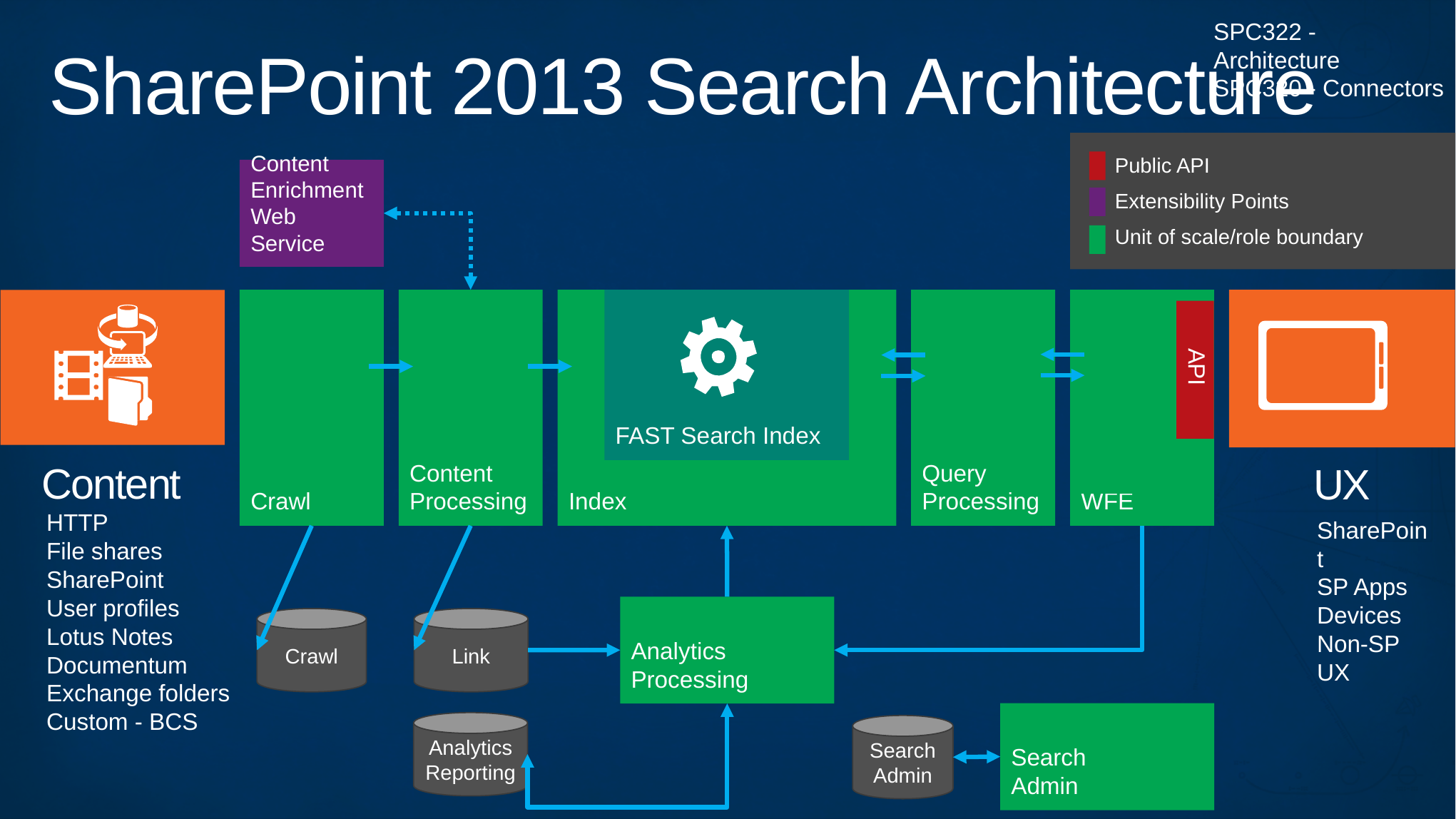

SPC322 - Architecture
SPC320 - Connectors
# SharePoint 2013 Search Architecture

Public API

Content
Enrichment
Web Service
Extensibility Points

Unit of scale/role boundary

FAST Search Index

UX
Crawl
Content
Processing
Index
Query
Processing
WFE

Content
API

HTTP
File shares
SharePoint
User profiles
Lotus Notes
Documentum
Exchange folders
Custom - BCS
SharePoint
SP Apps
Devices
Non-SP UX
Analytics
Processing
Crawl
Link

Search
Admin
Analytics Reporting
Search Admin